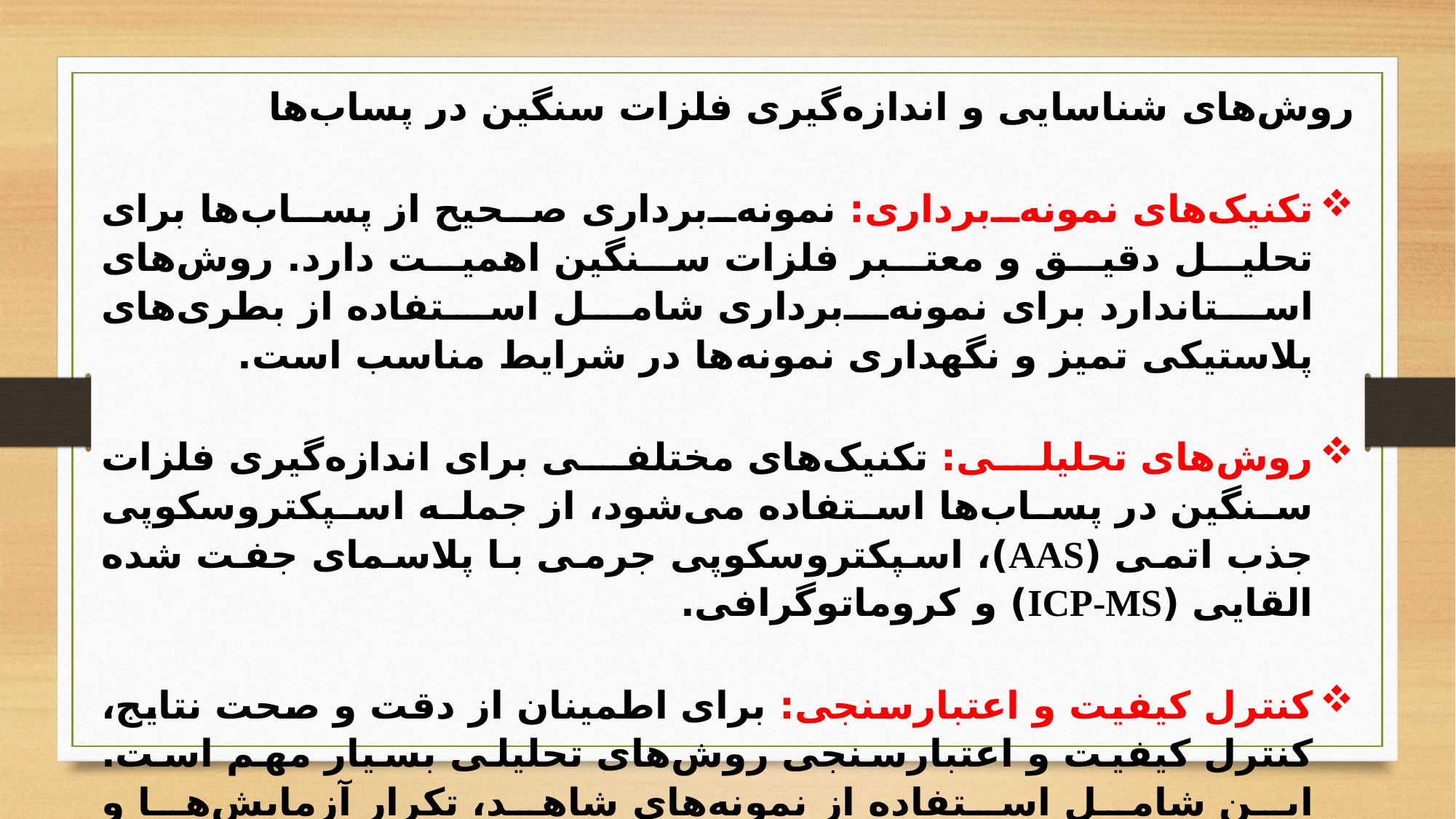

روش‌های شناسایی و اندازه‌گیری فلزات سنگین در پساب‌ها

تکنیک‌های نمونه‌برداری: نمونه‌برداری صحیح از پساب‌ها برای تحلیل دقیق و معتبر فلزات سنگین اهمیت دارد. روش‌های استاندارد برای نمونه‌برداری شامل استفاده از بطری‌های پلاستیکی تمیز و نگهداری نمونه‌ها در شرایط مناسب است.

روش‌های تحلیلی: تکنیک‌های مختلفی برای اندازه‌گیری فلزات سنگین در پساب‌ها استفاده می‌شود، از جمله اسپکتروسکوپی جذب اتمی (AAS)، اسپکتروسکوپی جرمی با پلاسمای جفت شده القایی (ICP-MS) و کروماتوگرافی.

کنترل کیفیت و اعتبارسنجی: برای اطمینان از دقت و صحت نتایج، کنترل کیفیت و اعتبارسنجی روش‌های تحلیلی بسیار مهم است. این شامل استفاده از نمونه‌های شاهد، تکرار آزمایش‌ها و کالیبراسیون تجهیزات می‌شود.